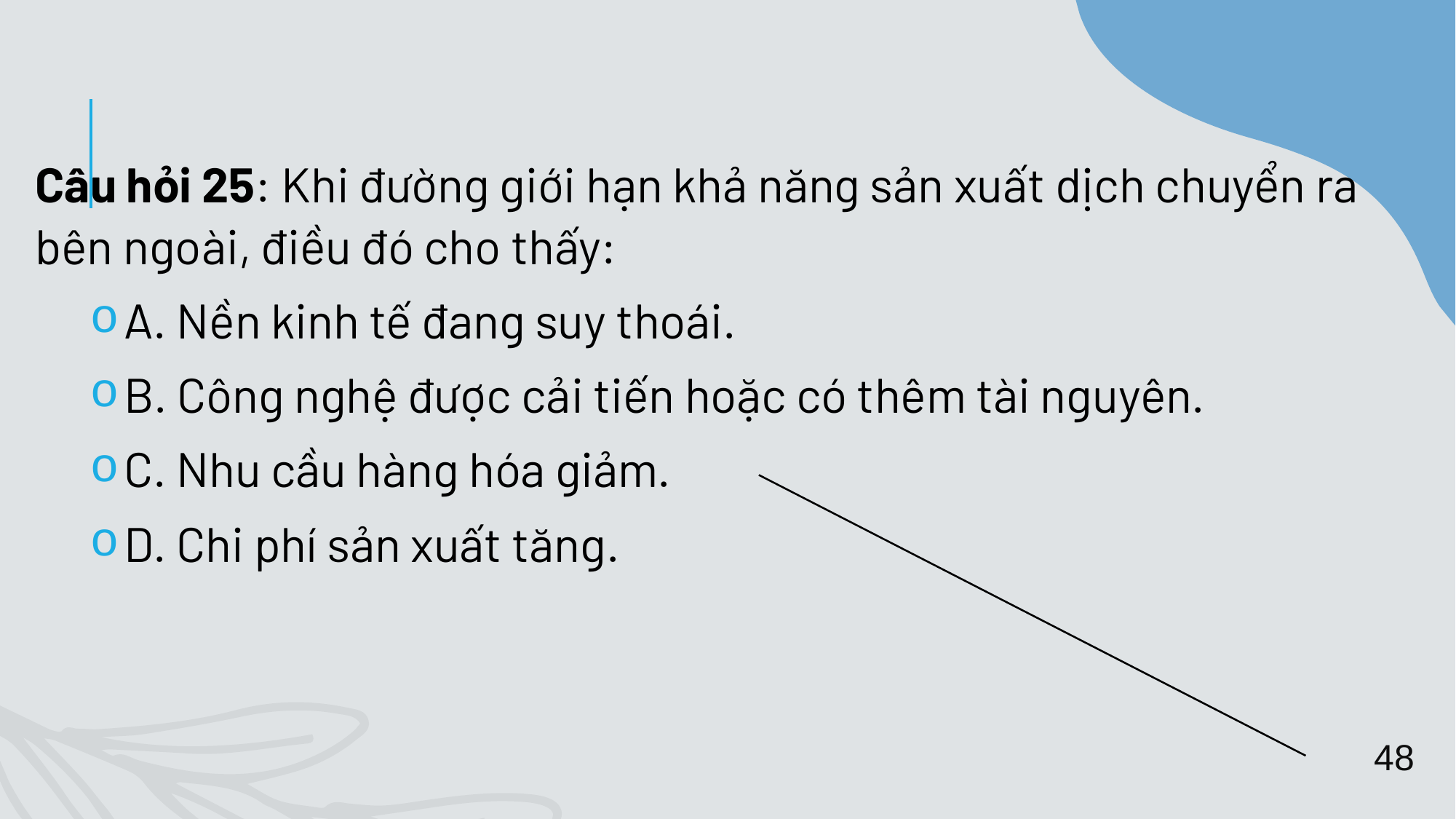

Câu hỏi 25: Khi đường giới hạn khả năng sản xuất dịch chuyển ra bên ngoài, điều đó cho thấy:
A. Nền kinh tế đang suy thoái.
B. Công nghệ được cải tiến hoặc có thêm tài nguyên.
C. Nhu cầu hàng hóa giảm.
D. Chi phí sản xuất tăng.

48